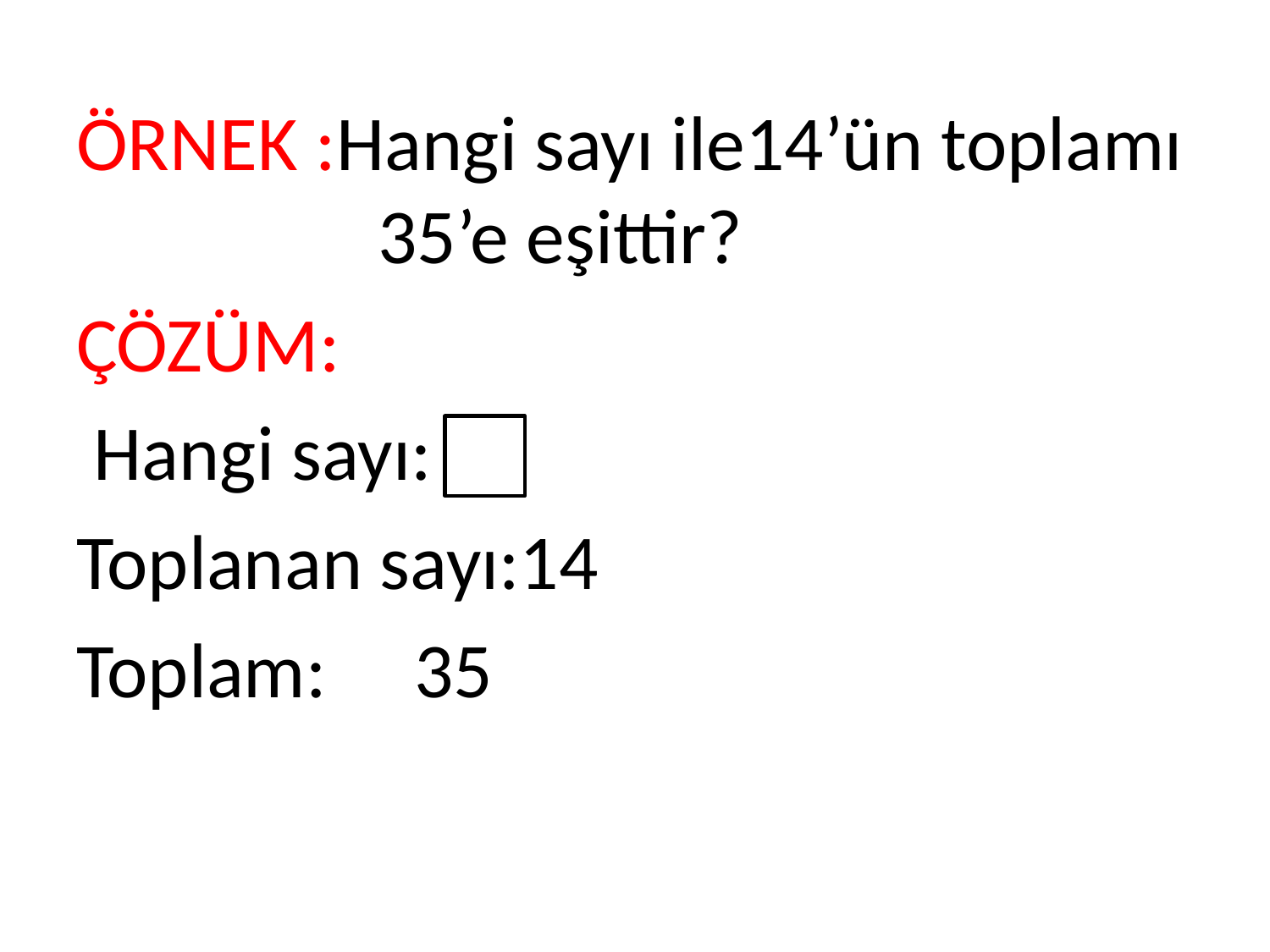

ÖRNEK :Hangi sayı ile14’ün toplamı      		35’e eşittir?
ÇÖZÜM:
 Hangi sayı:
Toplanan sayı:14
Toplam:     35